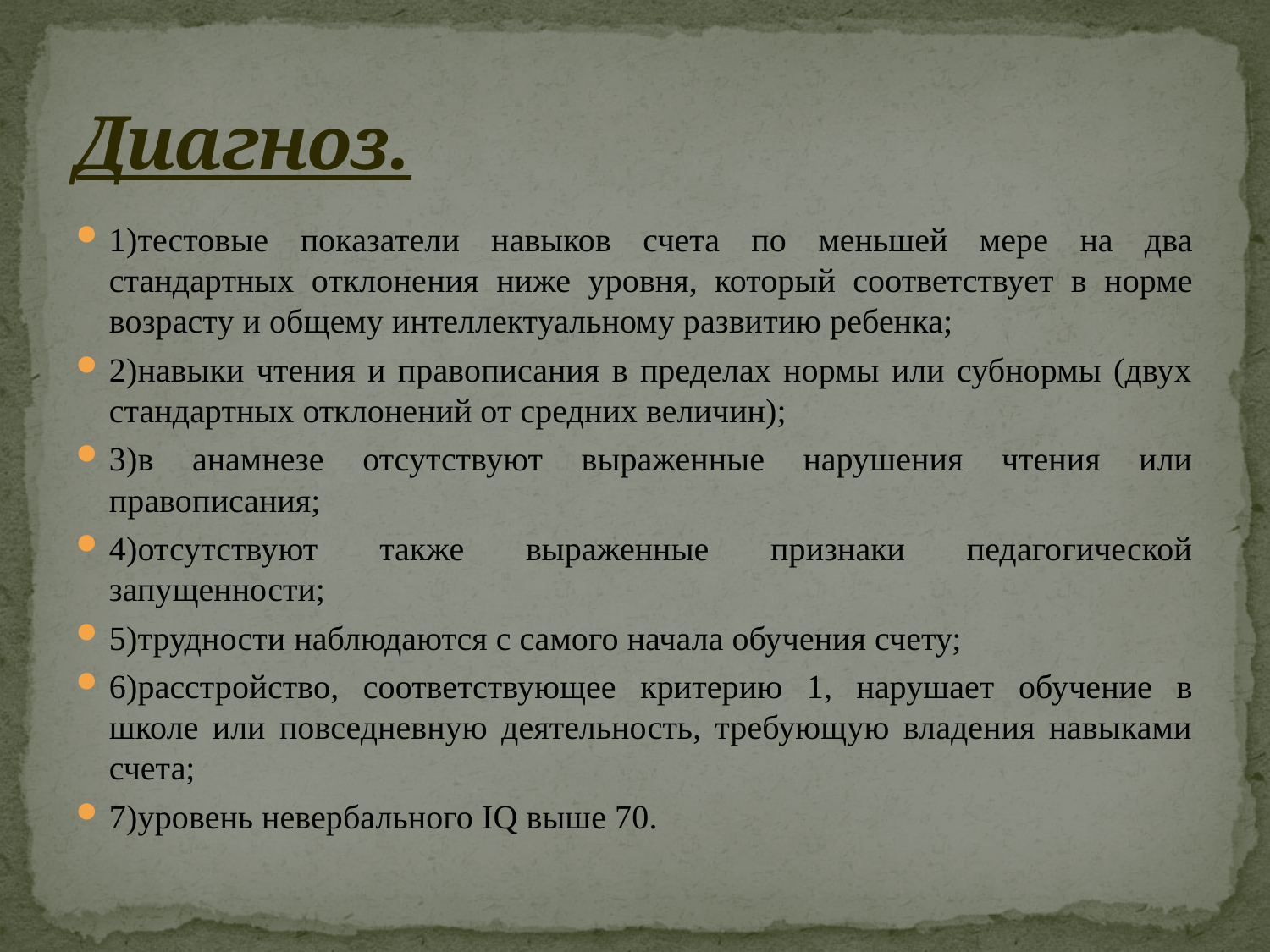

# Диагноз.
1)тестовые показа­тели навыков счета по меньшей мере на два стандартных отклоне­ния ниже уровня, который соответствует в норме возрасту и общему интеллектуальному развитию ребенка;
2)навыки чтения и правописания в пределах нормы или субнормы (двух стандартных отклонений от средних величин);
3)в анамнезе отсутствуют выраженные нарушения чтения или правописания;
4)отсутствуют также выраженные признаки педагогической запущенности;
5)труд­ности наблюдаются с самого начала обучения счету;
6)расстрой­ство, соответствующее критерию 1, нарушает обучение в школе или повседневную деятельность, требующую владения навыками счета;
7)уровень невербального IQ выше 70.